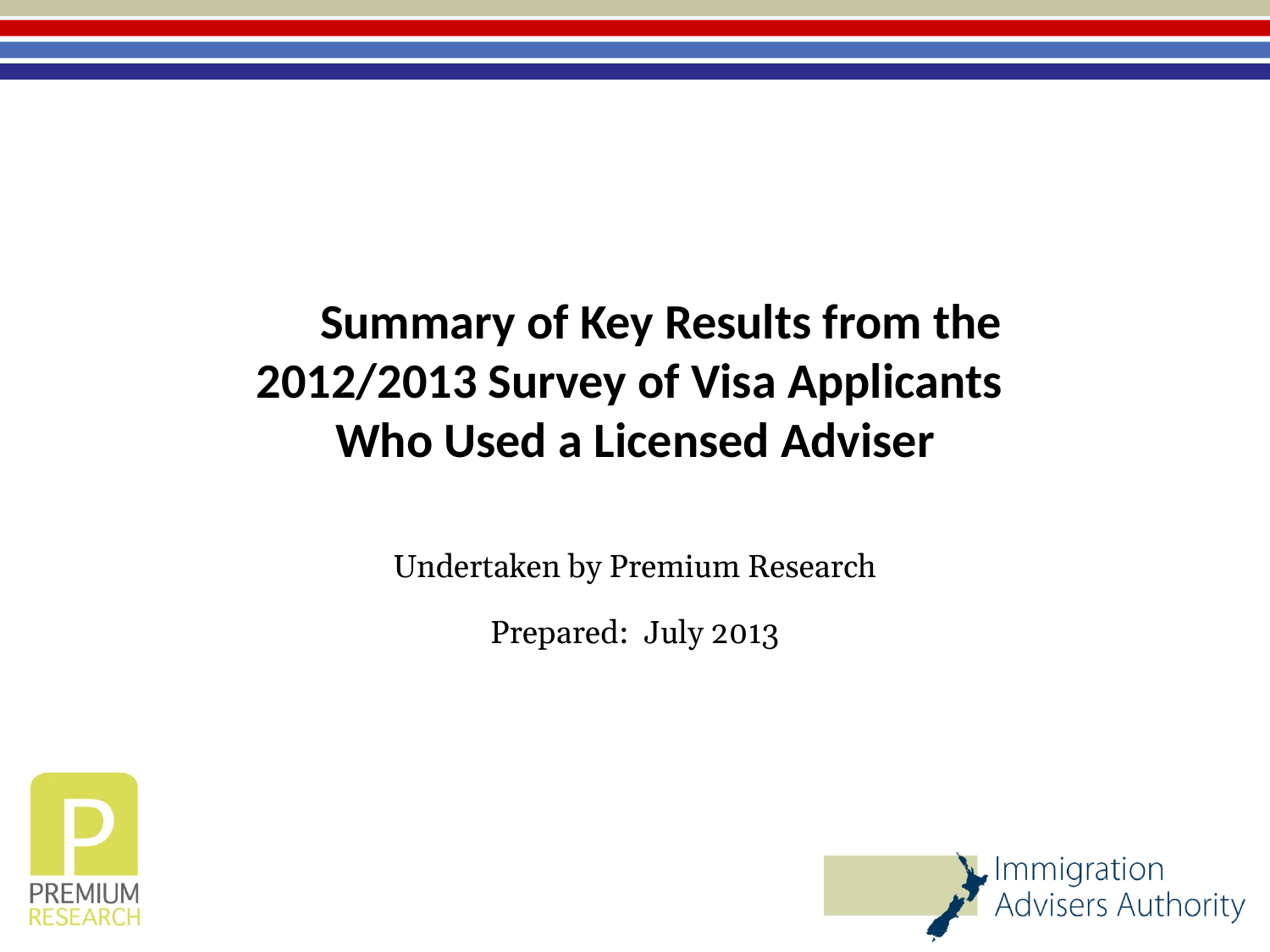

# Summary of Key Results from the 2012/2013 Survey of Visa Applicants Who Used a Licensed Adviser
Undertaken by Premium Research
Prepared:  July 2013